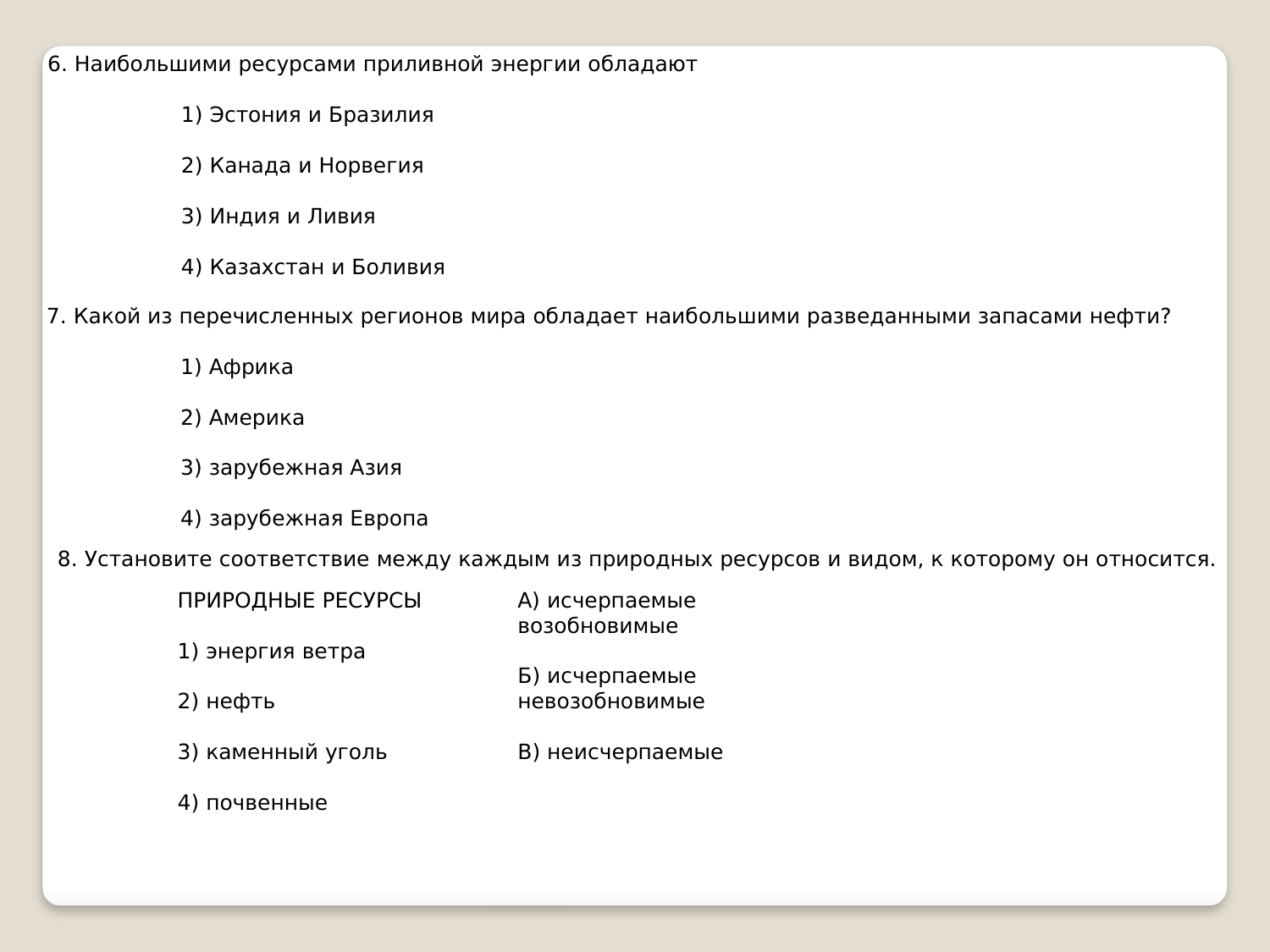

6. Наибольшими ресурсами приливной энергии обладают

  	 1) Эстония и Бразилия

  	 2) Канада и Норвегия

  	 3) Индия и Ливия

  	 4) Казахстан и Боливия
7. Какой из перечисленных регионов мира обладает наибольшими разведанными запасами нефти?

  	 1) Африка

  	 2) Америка

  	 3) зарубежная Азия

  	 4) зарубежная Европа
8. Установите соответствие между каждым из природных ресурсов и видом, к которому он относится.

ПРИРОДНЫЕ РЕСУРСЫ
1) энергия ветра

2) нефть

3) каменный уголь

4) почвенные

ВИДЫ ПРИРОДНЫХ РЕСУРСОВ
А) исчерпаемые  возобновимые

Б) исчерпаемые невозобновимые

В) неисчерпаемые